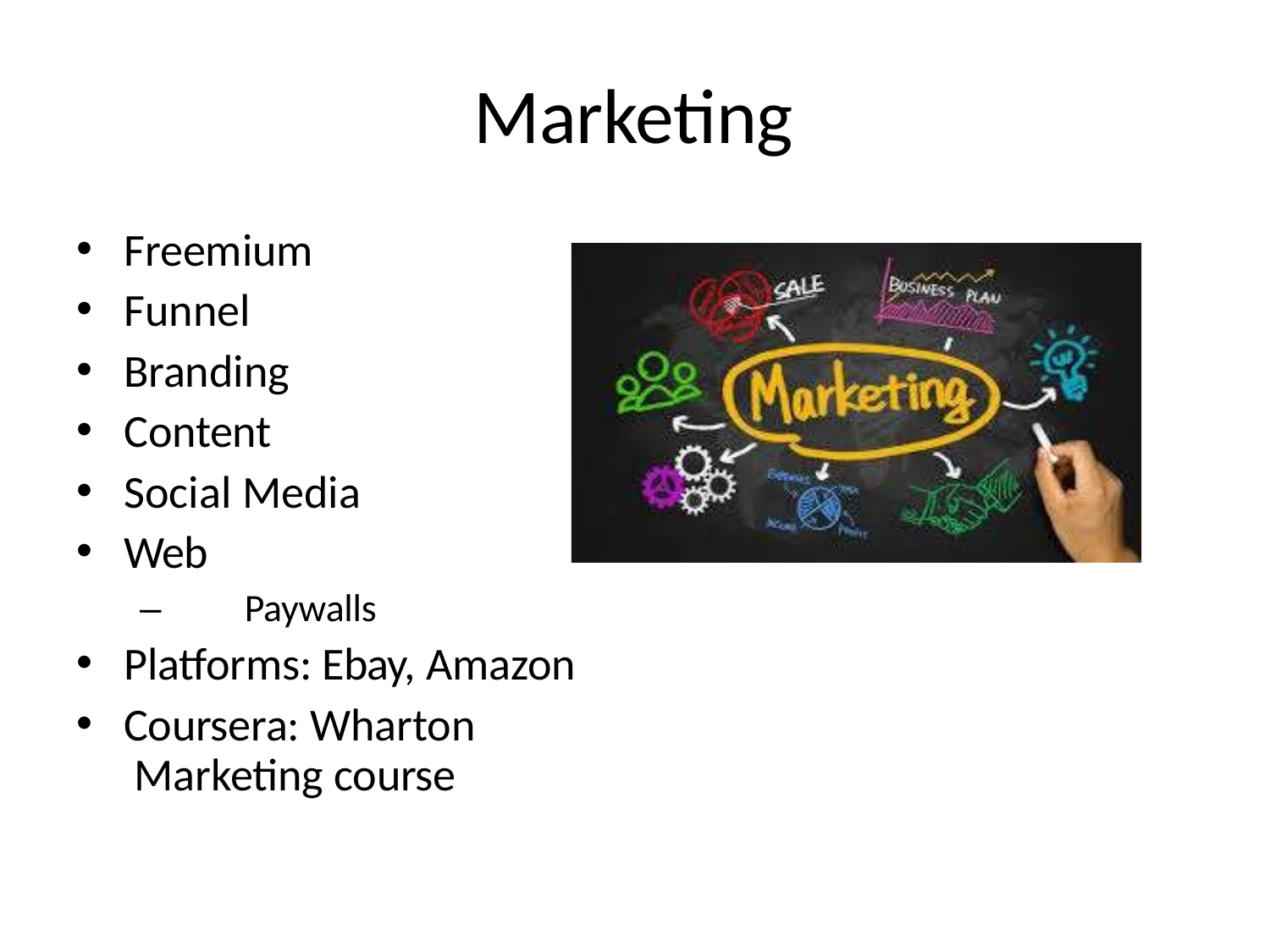

# Marketing
Freemium
Funnel
Branding
Content
Social Media
Web
–	Paywalls
Platforms: Ebay, Amazon
Coursera: Wharton  Marketing course